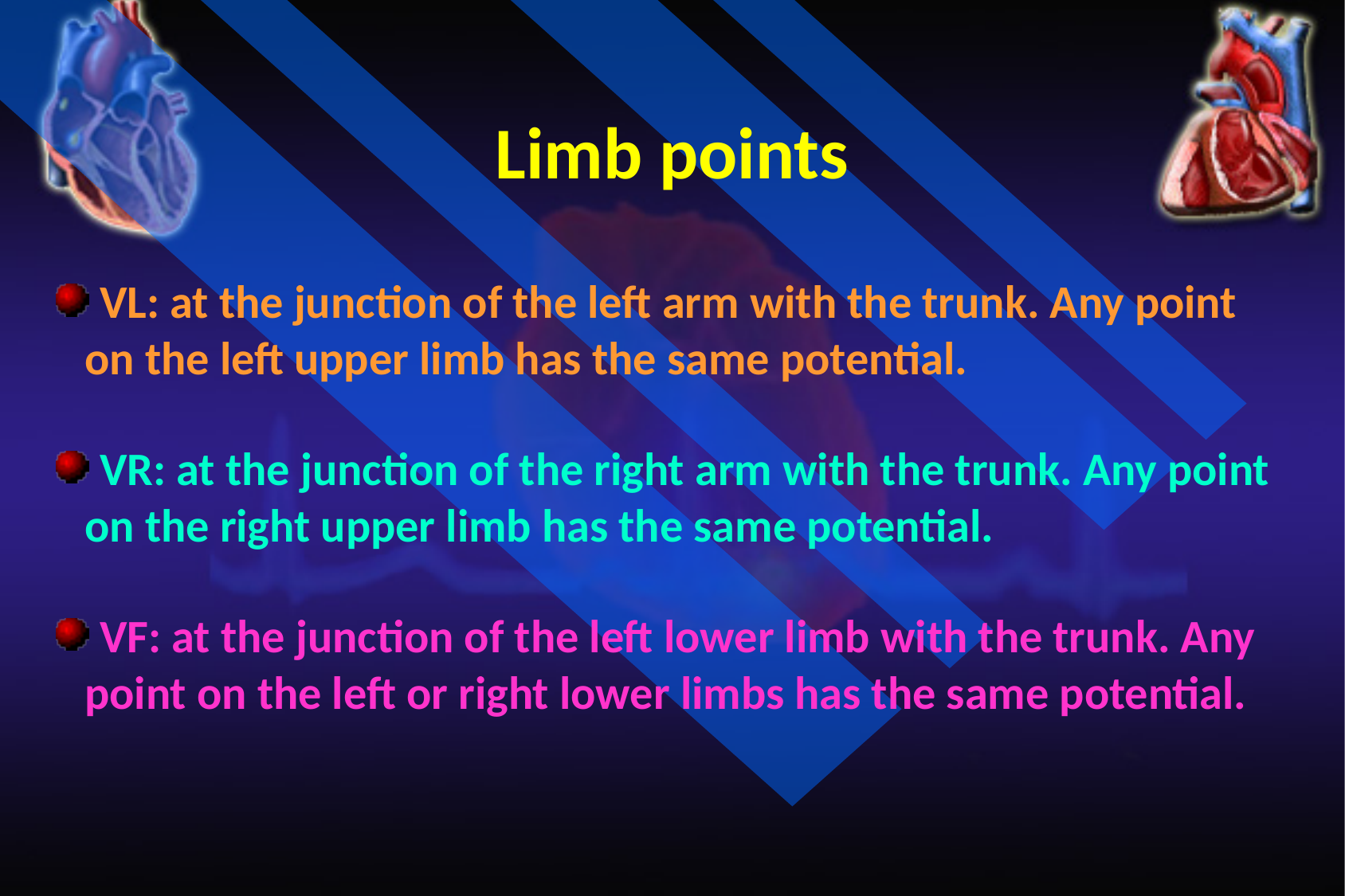

Limb points
 VL: at the junction of the left arm with the trunk. Any point on the left upper limb has the same potential.

 VR: at the junction of the right arm with the trunk. Any point on the right upper limb has the same potential.

 VF: at the junction of the left lower limb with the trunk. Any point on the left or right lower limbs has the same potential.